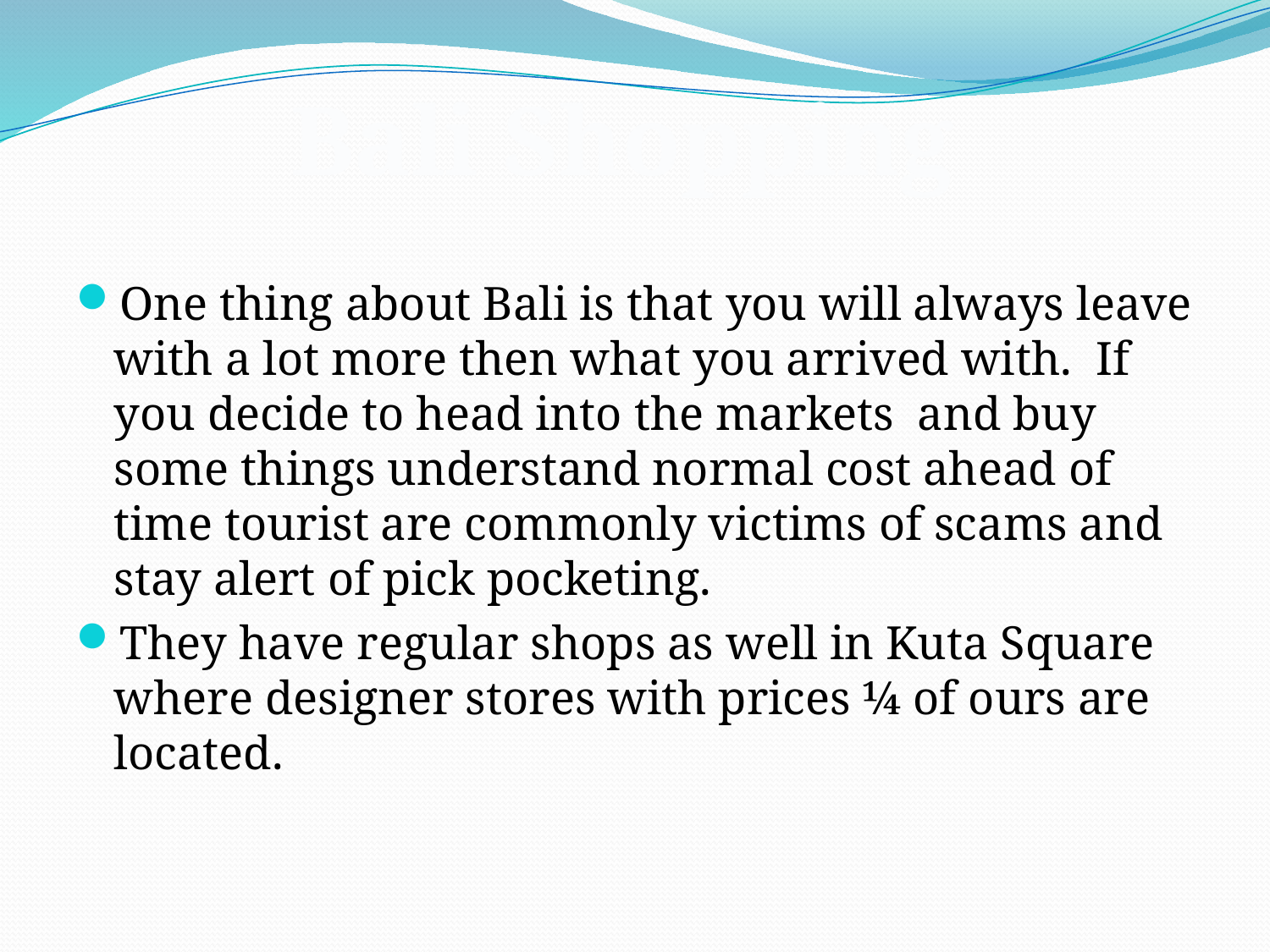

Bali Shopping
One thing about Bali is that you will always leave with a lot more then what you arrived with.  If you decide to head into the markets  and buy some things understand normal cost ahead of time tourist are commonly victims of scams and stay alert of pick pocketing.
They have regular shops as well in Kuta Square where designer stores with prices ¼ of ours are located.